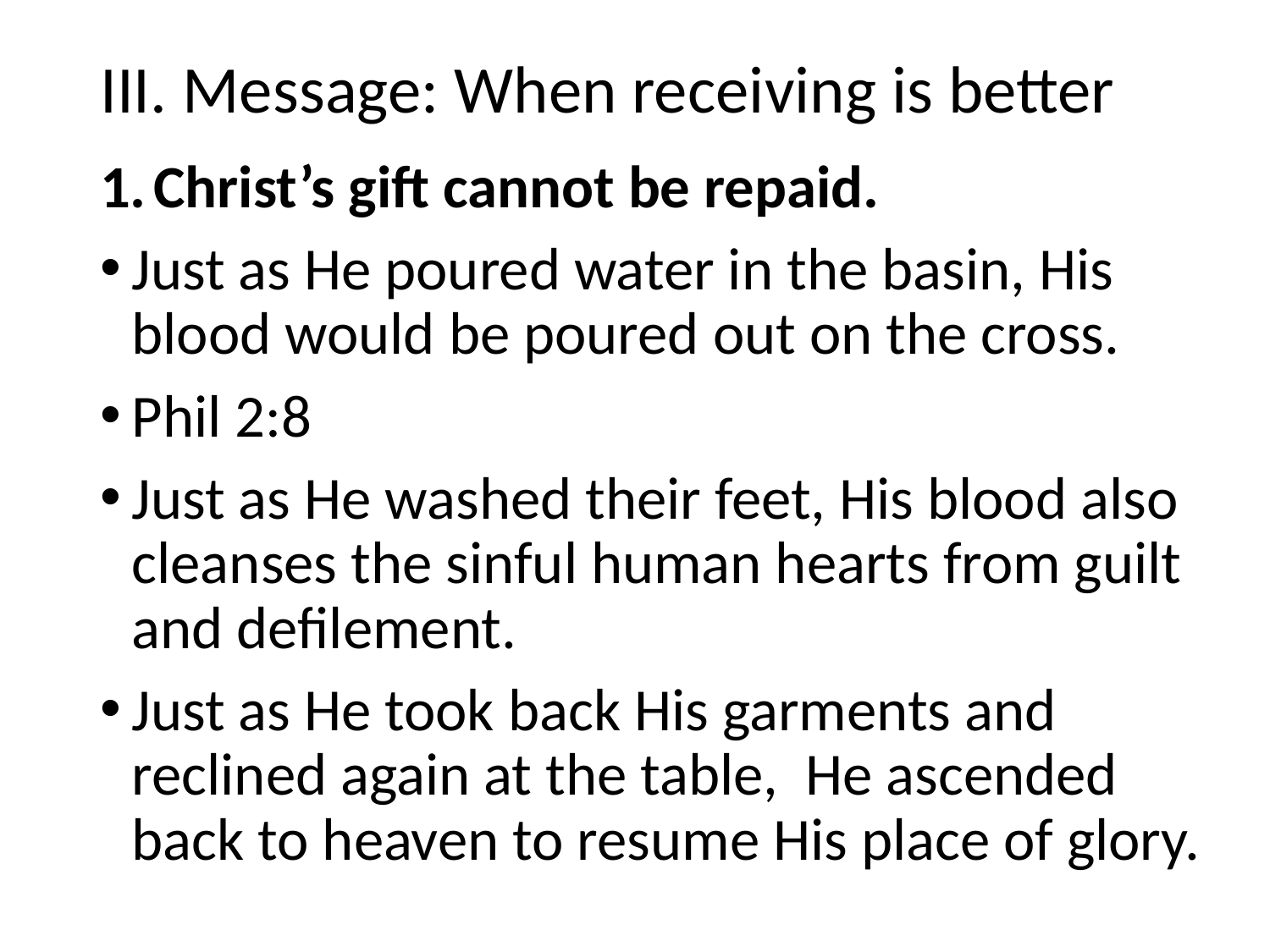

# III. Message: When receiving is better
Christ’s gift cannot be repaid.
Just as He poured water in the basin, His blood would be poured out on the cross.
Phil 2:8
Just as He washed their feet, His blood also cleanses the sinful human hearts from guilt and defilement.
Just as He took back His garments and reclined again at the table,  He ascended back to heaven to resume His place of glory.